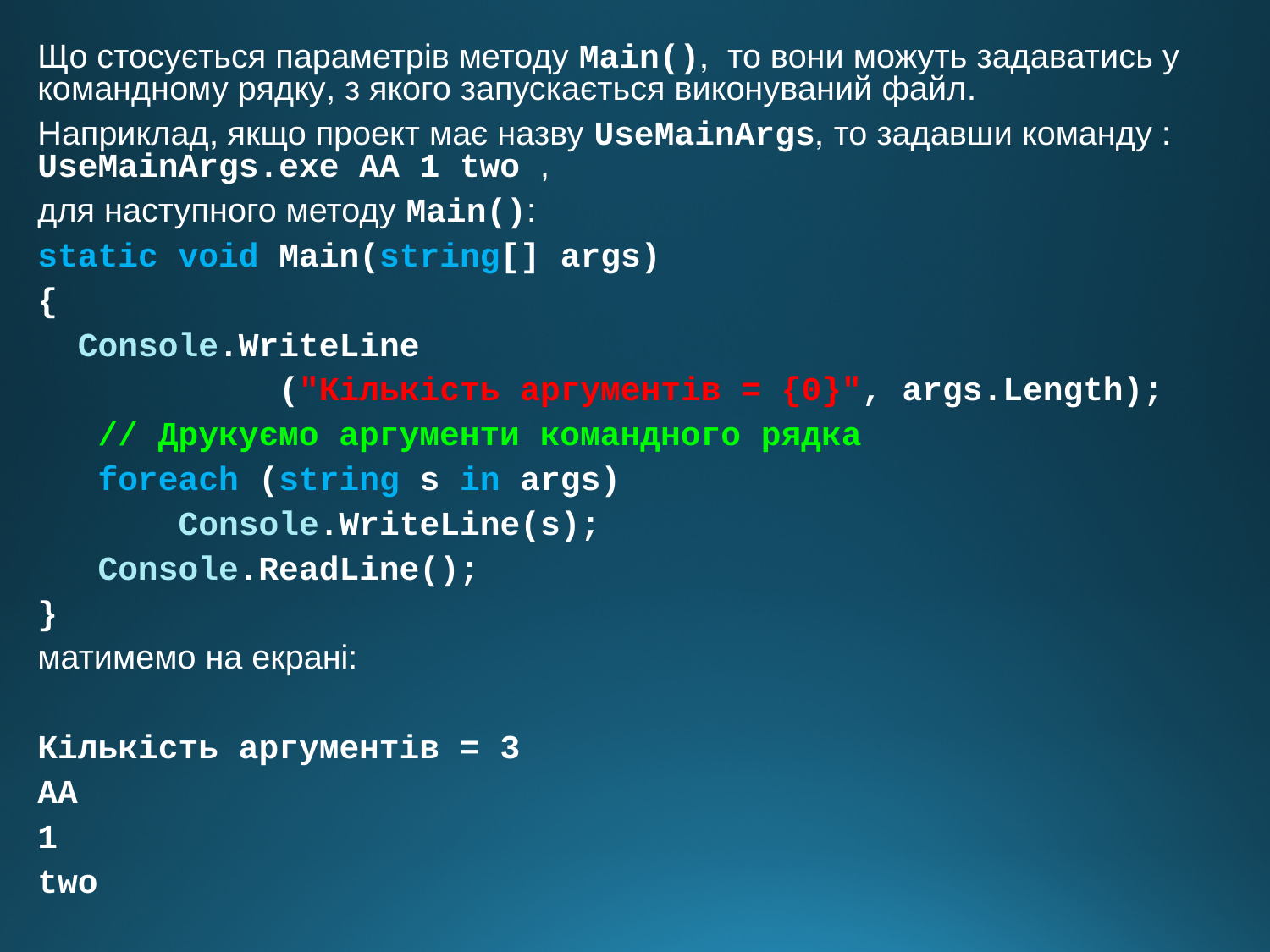

Що стосується параметрів методу Main(),  то вони можуть задаватись у командному рядку, з якого запускається виконуваний файл.
Наприклад, якщо проект має назву UseMainArgs, то задавши команду : UseMainArgs.exe AA 1 two ,
для наступного методу Main():
static void Main(string[] args)
{
  Console.WriteLine
            ("Кiлькiсть аргументiв = {0}", args.Length);
   // Друкуємо аргументи командного рядка
   foreach (string s in args)
       Console.WriteLine(s);
   Console.ReadLine();
}
матимемо на екрані:

Кiлькiсть аргументiв = 3
AA
1
two